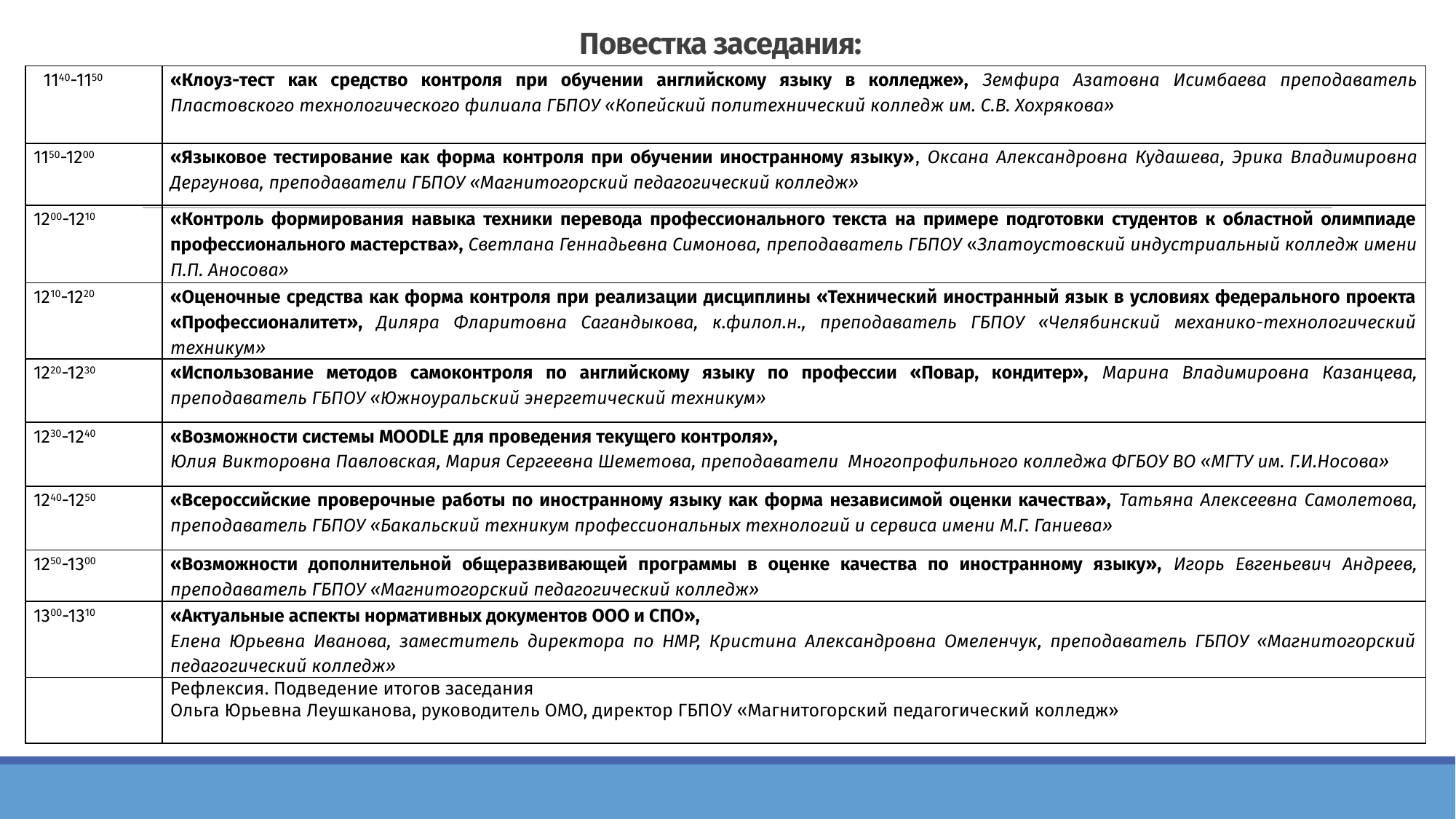

# Повестка заседания:
| 1140-1150 | «Клоуз-тест как средство контроля при обучении английскому языку в колледже», Земфира Азатовна Исимбаева преподаватель Пластовского технологического филиала ГБПОУ «Копейский политехнический колледж им. С.В. Хохрякова» |
| --- | --- |
| 1150-1200 | «Языковое тестирование как форма контроля при обучении иностранному языку», Оксана Александровна Кудашева, Эрика Владимировна Дергунова, преподаватели ГБПОУ «Магнитогорский педагогический колледж» |
| 1200-1210 | «Контроль формирования навыка техники перевода профессионального текста на примере подготовки студентов к областной олимпиаде профессионального мастерства», Светлана Геннадьевна Симонова, преподаватель ГБПОУ «Златоустовский индустриальный колледж имени П.П. Аносова» |
| 1210-1220 | «Оценочные средства как форма контроля при реализации дисциплины «Технический иностранный язык в условиях федерального проекта «Профессионалитет», Диляра Фларитовна Сагандыкова, к.филол.н., преподаватель ГБПОУ «Челябинский механико-технологический техникум» |
| 1220-1230 | «Использование методов самоконтроля по английскому языку по профессии «Повар, кондитер», Марина Владимировна Казанцева, преподаватель ГБПОУ «Южноуральский энергетический техникум» |
| 1230-1240 | «Возможности системы MOODLE для проведения текущего контроля», Юлия Викторовна Павловская, Мария Сергеевна Шеметова, преподаватели Многопрофильного колледжа ФГБОУ ВО «МГТУ им. Г.И.Носова» |
| 1240-1250 | «Всероссийские проверочные работы по иностранному языку как форма независимой оценки качества», Татьяна Алексеевна Самолетова, преподаватель ГБПОУ «Бакальский техникум профессиональных технологий и сервиса имени М.Г. Ганиева» |
| 1250-1300 | «Возможности дополнительной общеразвивающей программы в оценке качества по иностранному языку», Игорь Евгеньевич Андреев, преподаватель ГБПОУ «Магнитогорский педагогический колледж» |
| 1300-1310 | «Актуальные аспекты нормативных документов ООО и СПО», Елена Юрьевна Иванова, заместитель директора по НМР, Кристина Александровна Омеленчук, преподаватель ГБПОУ «Магнитогорский педагогический колледж» |
|  | Рефлексия. Подведение итогов заседания Ольга Юрьевна Леушканова, руководитель ОМО, директор ГБПОУ «Магнитогорский педагогический колледж» |